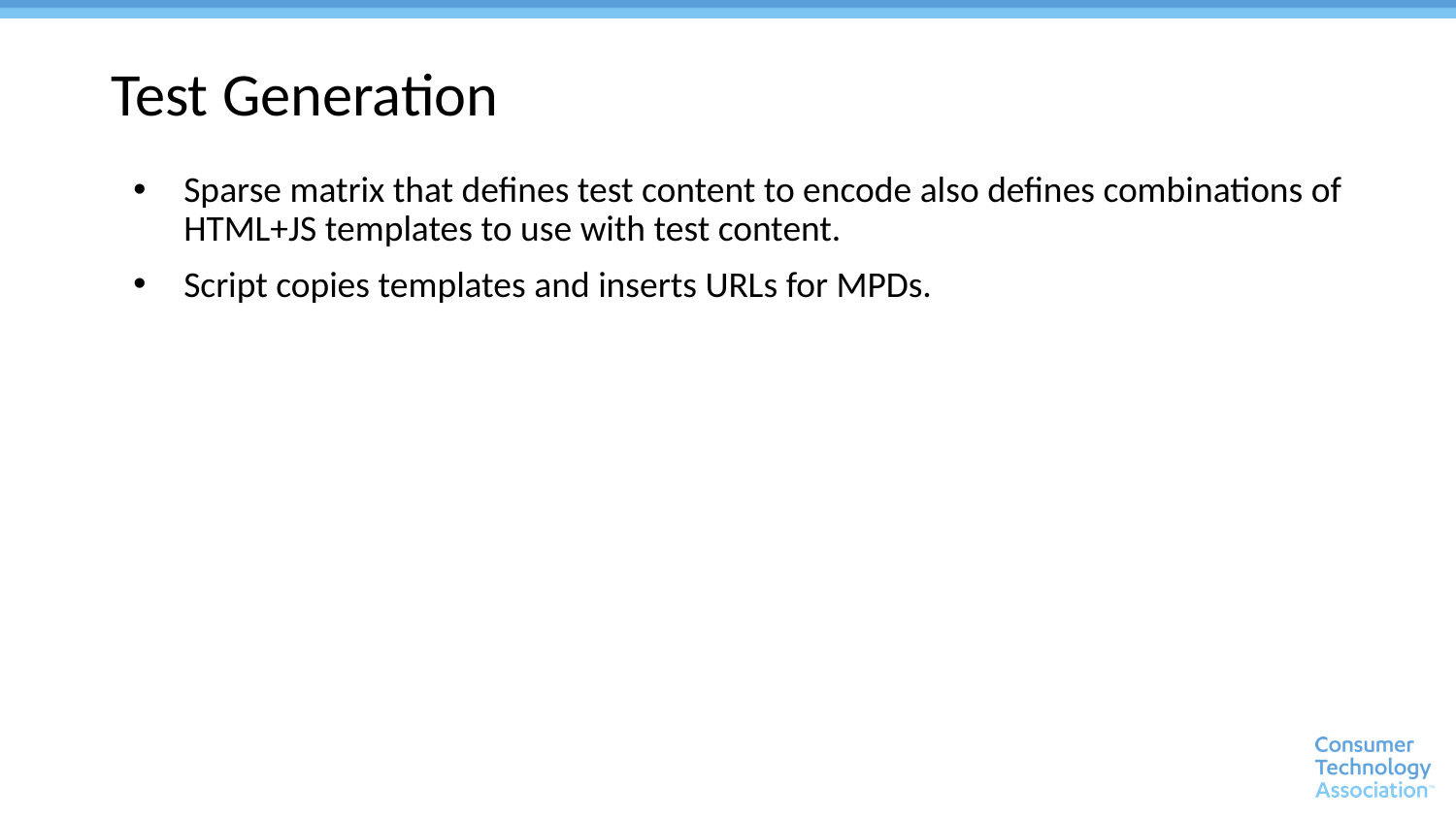

# Test Generation
Sparse matrix that defines test content to encode also defines combinations of HTML+JS templates to use with test content.
Script copies templates and inserts URLs for MPDs.